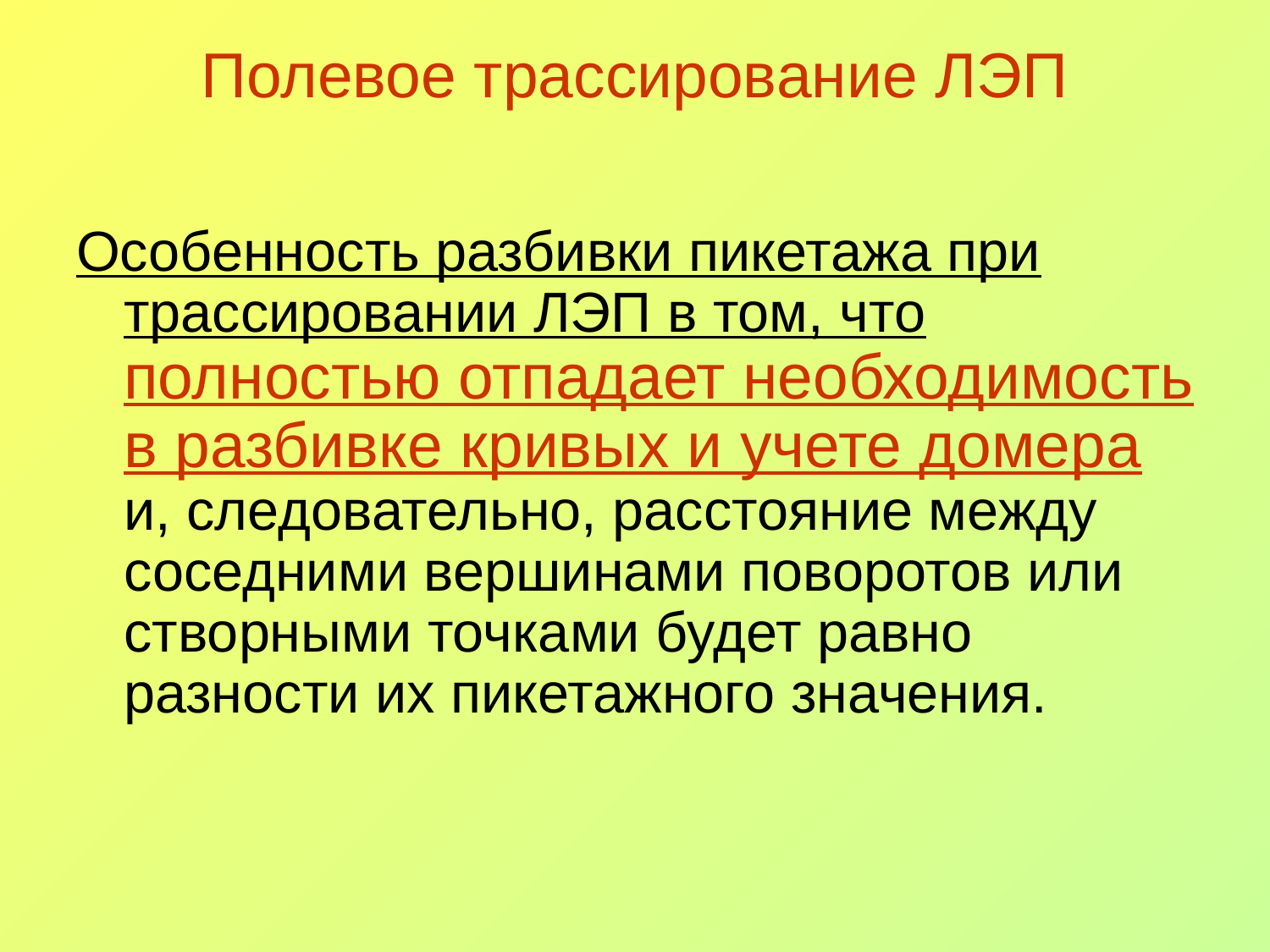

# Полевое трассирование ЛЭП

Особенность разбивки пикетажа при трассировании ЛЭП в том, что полностью отпадает необходимость в разбивке кривых и учете домера и, следовательно, расстояние между соседними вершинами поворотов или створными точками будет равно разности их пикетажного значения.